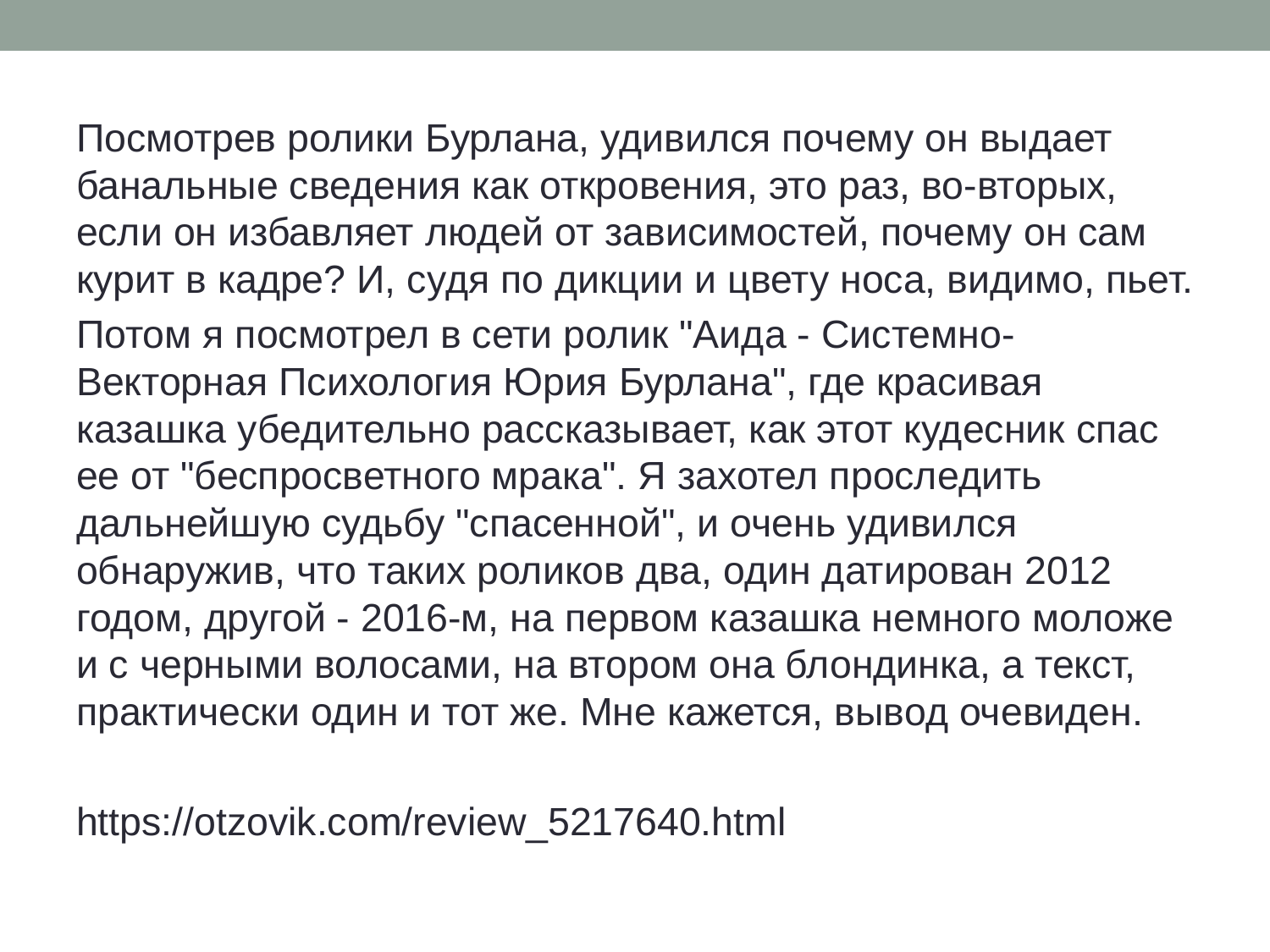

Посмотрев ролики Бурлана, удивился почему он выдает банальные сведения как откровения, это раз, во-вторых, если он избавляет людей от зависимостей, почему он сам курит в кадре? И, судя по дикции и цвету носа, видимо, пьет.
Потом я посмотрел в сети ролик "Аида - Системно-Векторная Психология Юрия Бурлана", где красивая казашка убедительно рассказывает, как этот кудесник спас ее от "беспросветного мрака". Я захотел проследить дальнейшую судьбу "спасенной", и очень удивился обнаружив, что таких роликов два, один датирован 2012 годом, другой - 2016-м, на первом казашка немного моложе и с черными волосами, на втором она блондинка, а текст, практически один и тот же. Мне кажется, вывод очевиден.

https://otzovik.com/review_5217640.html